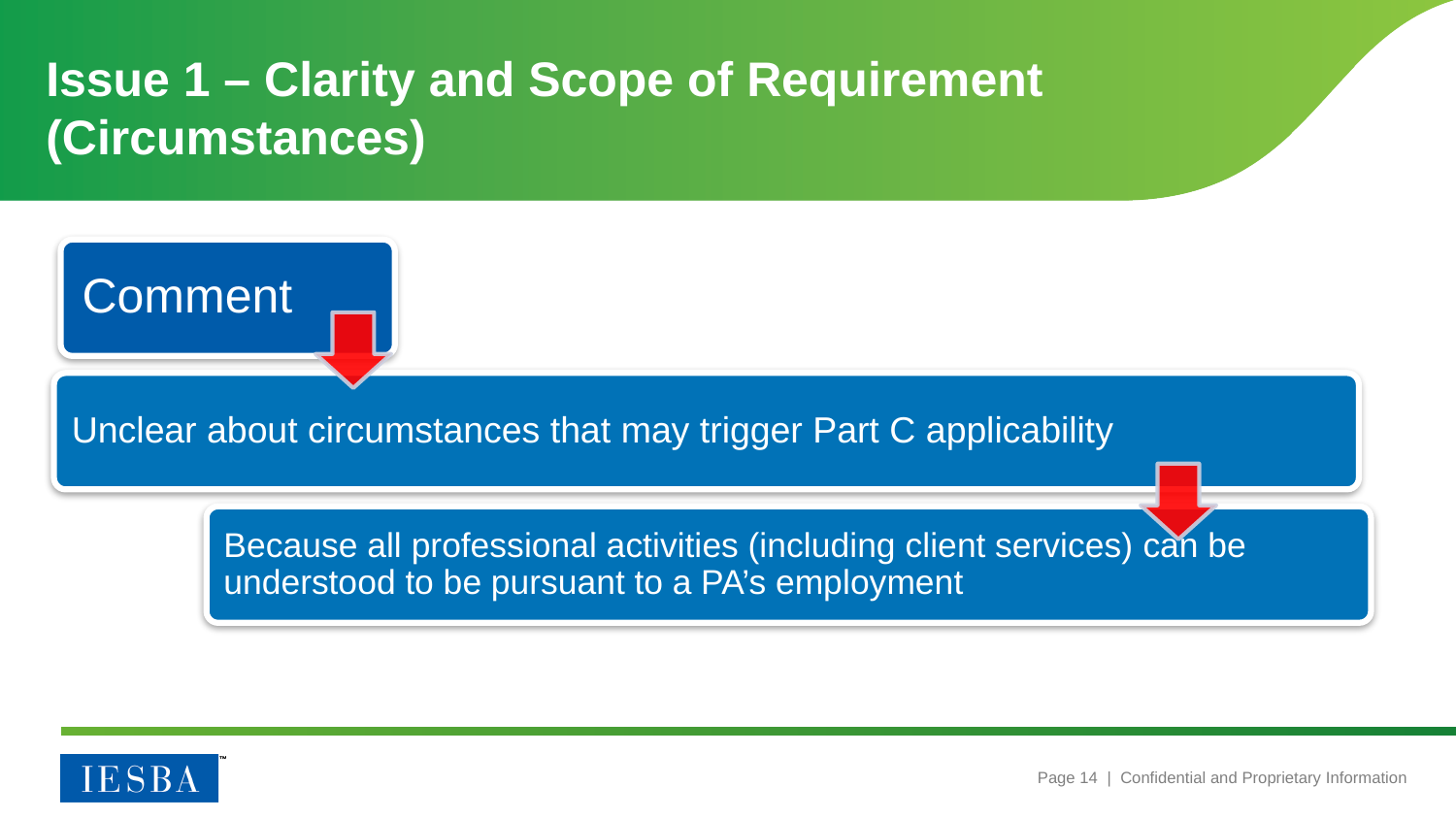

# Issue 1 – Clarity and Scope of Requirement (Circumstances)
Comment
Unclear about circumstances that may trigger Part C applicability
Because all professional activities (including client services) can be understood to be pursuant to a PA’s employment